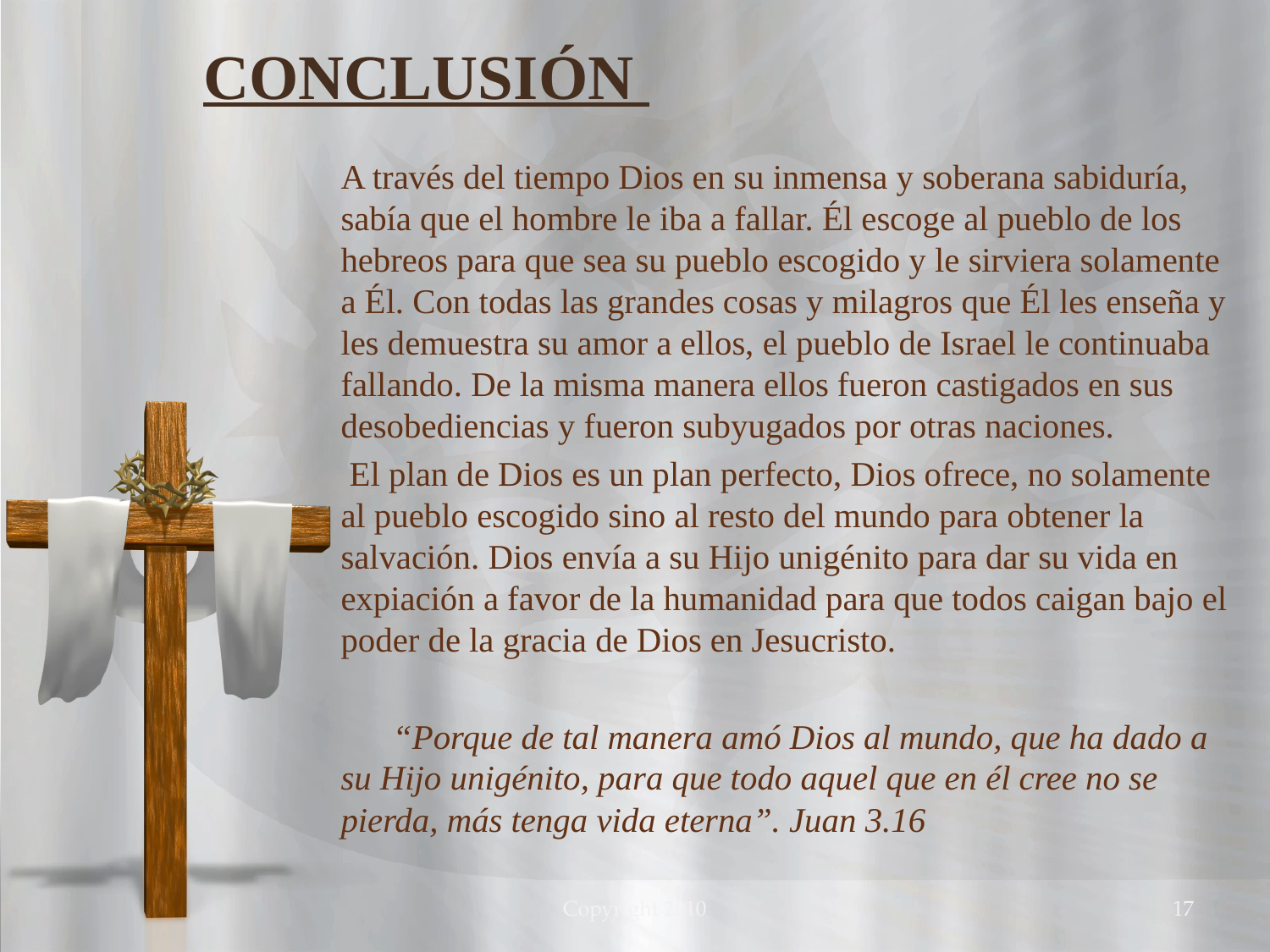

# CONCLUSIÓN
A través del tiempo Dios en su inmensa y soberana sabiduría, sabía que el hombre le iba a fallar. Él escoge al pueblo de los hebreos para que sea su pueblo escogido y le sirviera solamente a Él. Con todas las grandes cosas y milagros que Él les enseña y les demuestra su amor a ellos, el pueblo de Israel le continuaba fallando. De la misma manera ellos fueron castigados en sus desobediencias y fueron subyugados por otras naciones.
 El plan de Dios es un plan perfecto, Dios ofrece, no solamente al pueblo escogido sino al resto del mundo para obtener la salvación. Dios envía a su Hijo unigénito para dar su vida en expiación a favor de la humanidad para que todos caigan bajo el poder de la gracia de Dios en Jesucristo.

      “Porque de tal manera amó Dios al mundo, que ha dado a su Hijo unigénito, para que todo aquel que en él cree no se pierda, más tenga vida eterna”. Juan 3.16

Copyright 2010
17